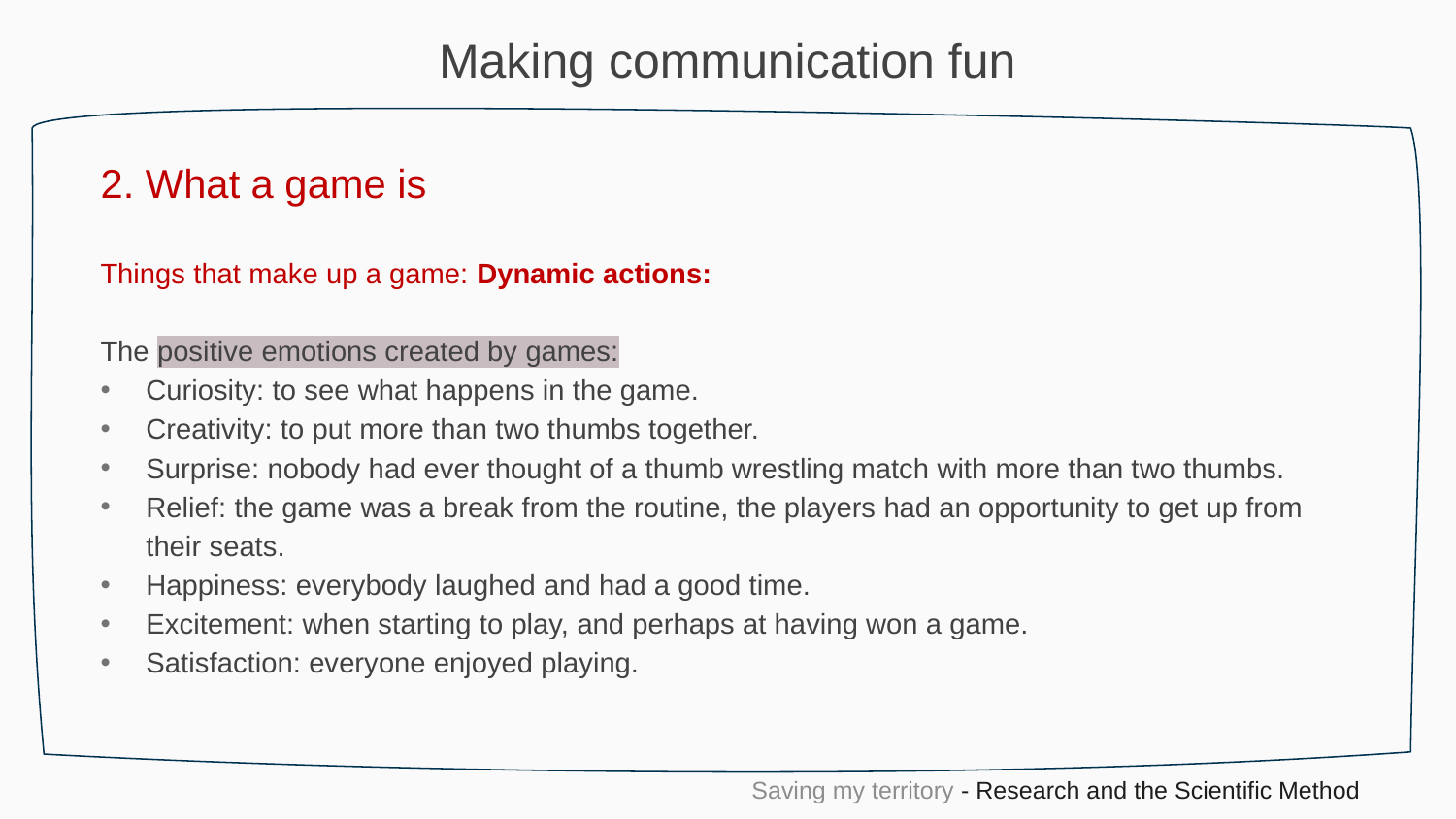

Making communication fun

2. What a game is
Things that make up a game: Dynamic actions:

The positive emotions created by games:
Curiosity: to see what happens in the game.
Creativity: to put more than two thumbs together.
Surprise: nobody had ever thought of a thumb wrestling match with more than two thumbs.
Relief: the game was a break from the routine, the players had an opportunity to get up from their seats.
Happiness: everybody laughed and had a good time.
Excitement: when starting to play, and perhaps at having won a game.
Satisfaction: everyone enjoyed playing.

Saving my territory - Research and the Scientific Method